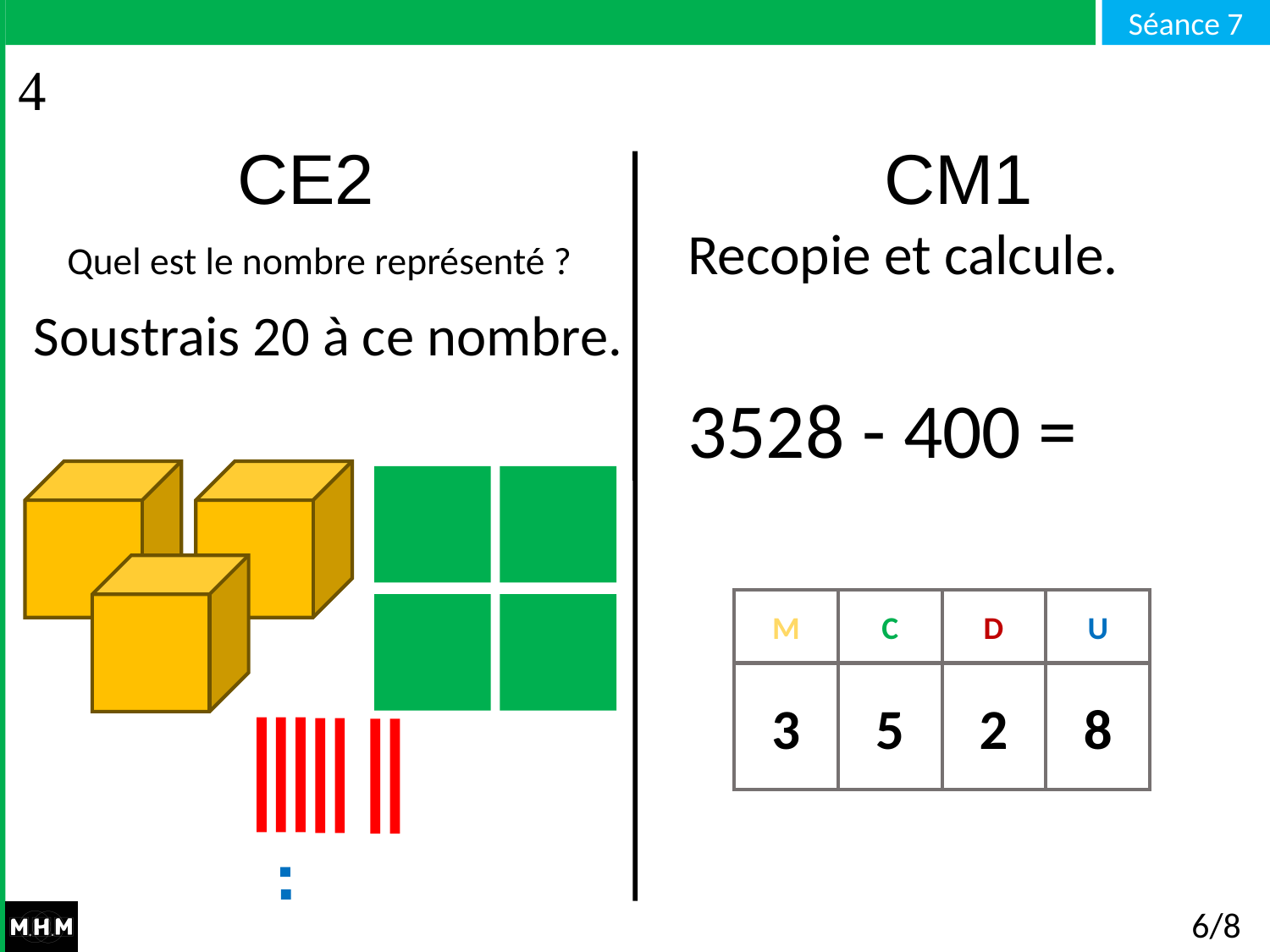

CE2                          CM1

Quel est le nombre représenté ?
Recopie et calcule.
Soustrais 20 à ce nombre.
3528 - 400 =

M
C
D
U
3
5
2
8

# 6/8